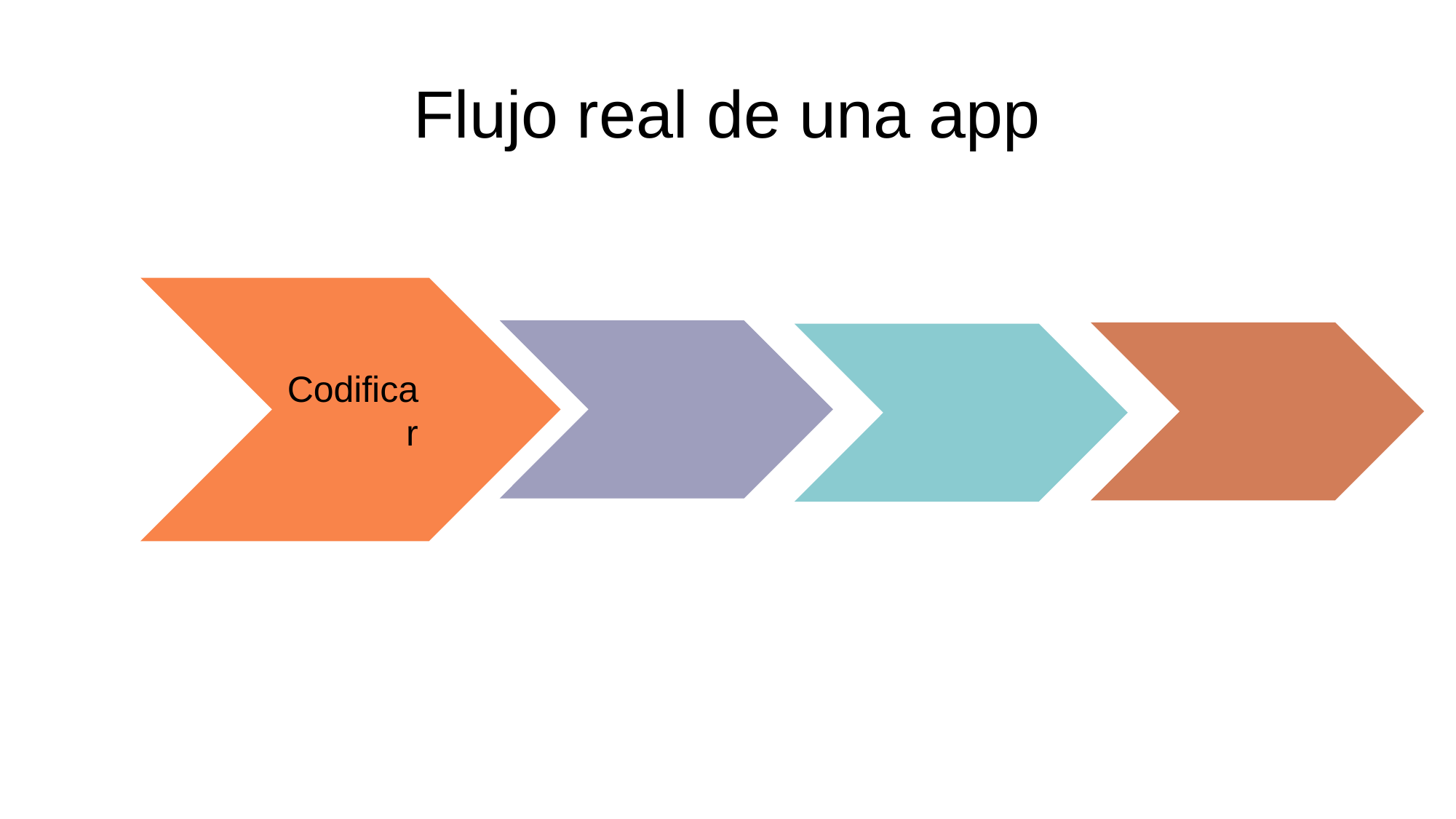

# Flujo real de una app
Codificar